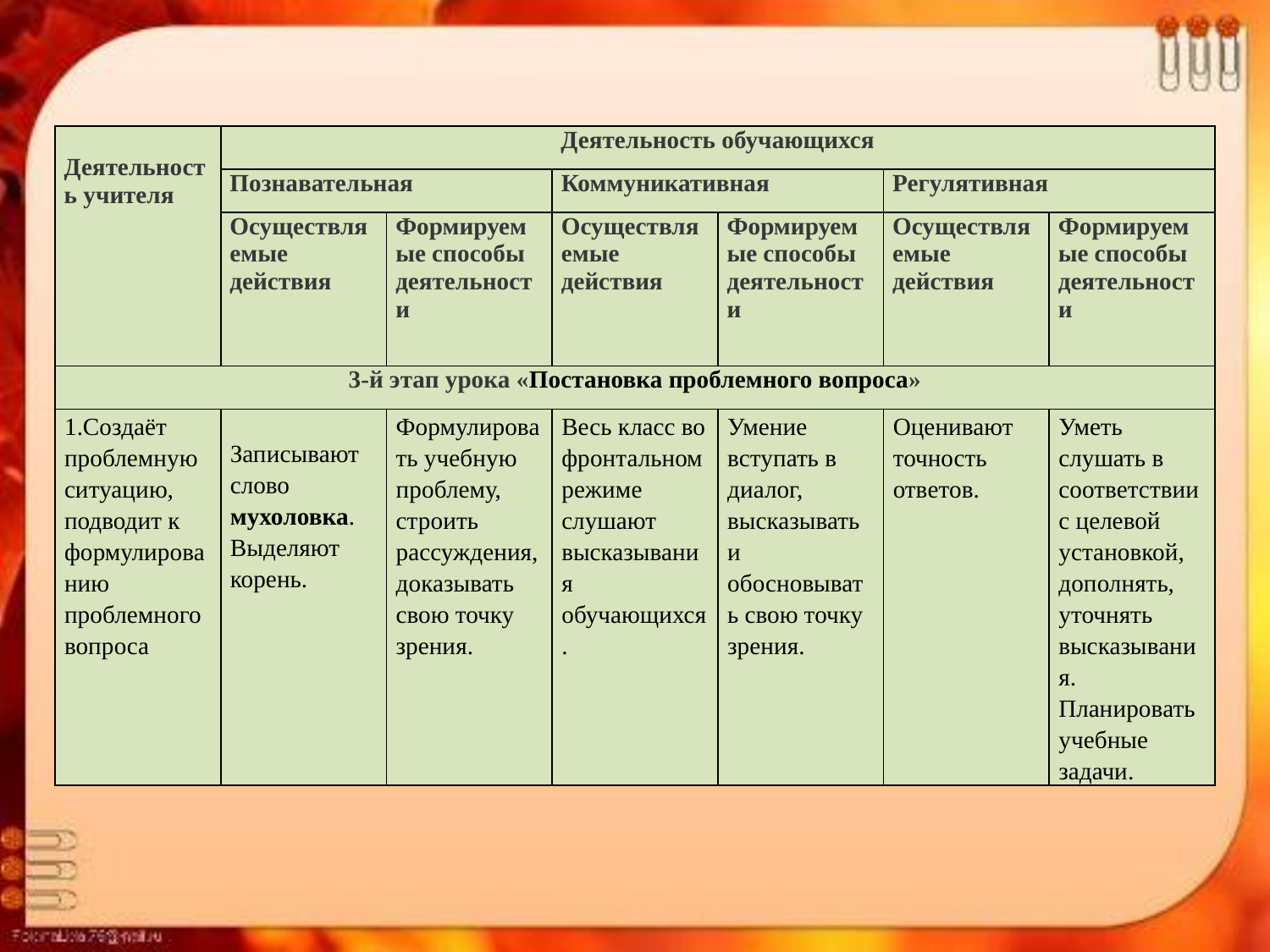

| Деятельность учителя | Деятельность обучающихся |  |  |  |  |  |
| --- | --- | --- | --- | --- | --- | --- |
|  | Познавательная |  | Коммуникативная |  | Регулятивная |  |
|  | Осуществляемые действия | Формируемые способы деятельности | Осуществляемые действия | Формируемые способы деятельности | Осуществляемые действия | Формируемые способы деятельности |
| 3-й этап урока «Постановка проблемного вопроса» |  |  |  |  |  |  |
| 1.Создаёт проблемную ситуацию, подводит к формулированию проблемного вопроса | Записывают слово мухоловка. Выделяют корень. | Формулировать учебную проблему, строить рассуждения, доказывать свою точку зрения. | Весь класс во фронтальном режиме слушают высказывания обучающихся. | Умение вступать в диалог, высказывать и обосновывать свою точку зрения. | Оценивают точность ответов. | Уметь слушать в соответствии с целевой установкой, дополнять, уточнять высказывания. Планировать учебные задачи. |